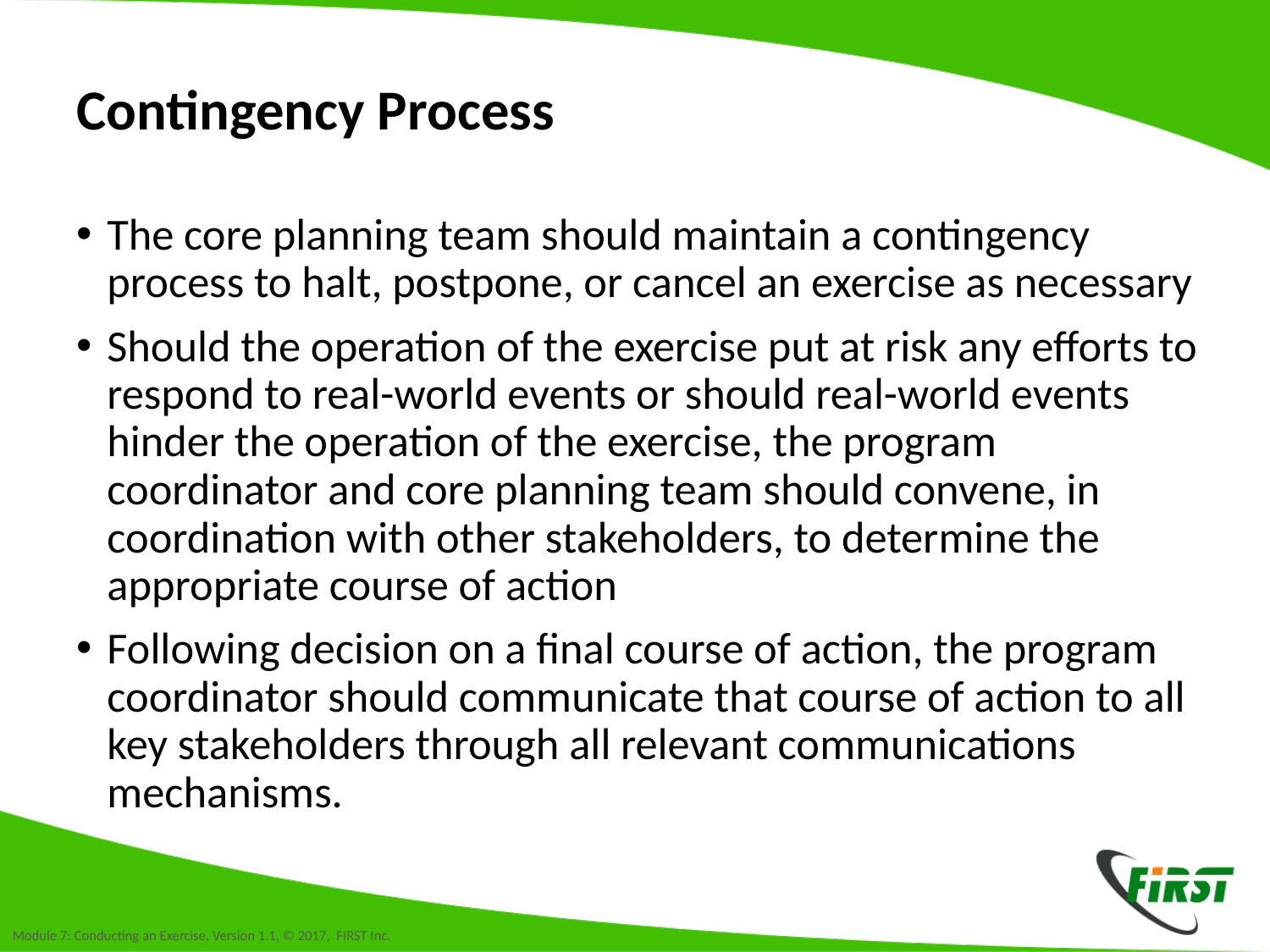

# Contingency Process
The core planning team should maintain a contingency process to halt, postpone, or cancel an exercise as necessary
Should the operation of the exercise put at risk any efforts to respond to real-world events or should real-world events hinder the operation of the exercise, the program coordinator and core planning team should convene, in coordination with other stakeholders, to determine the appropriate course of action
Following decision on a final course of action, the program coordinator should communicate that course of action to all key stakeholders through all relevant communications mechanisms.